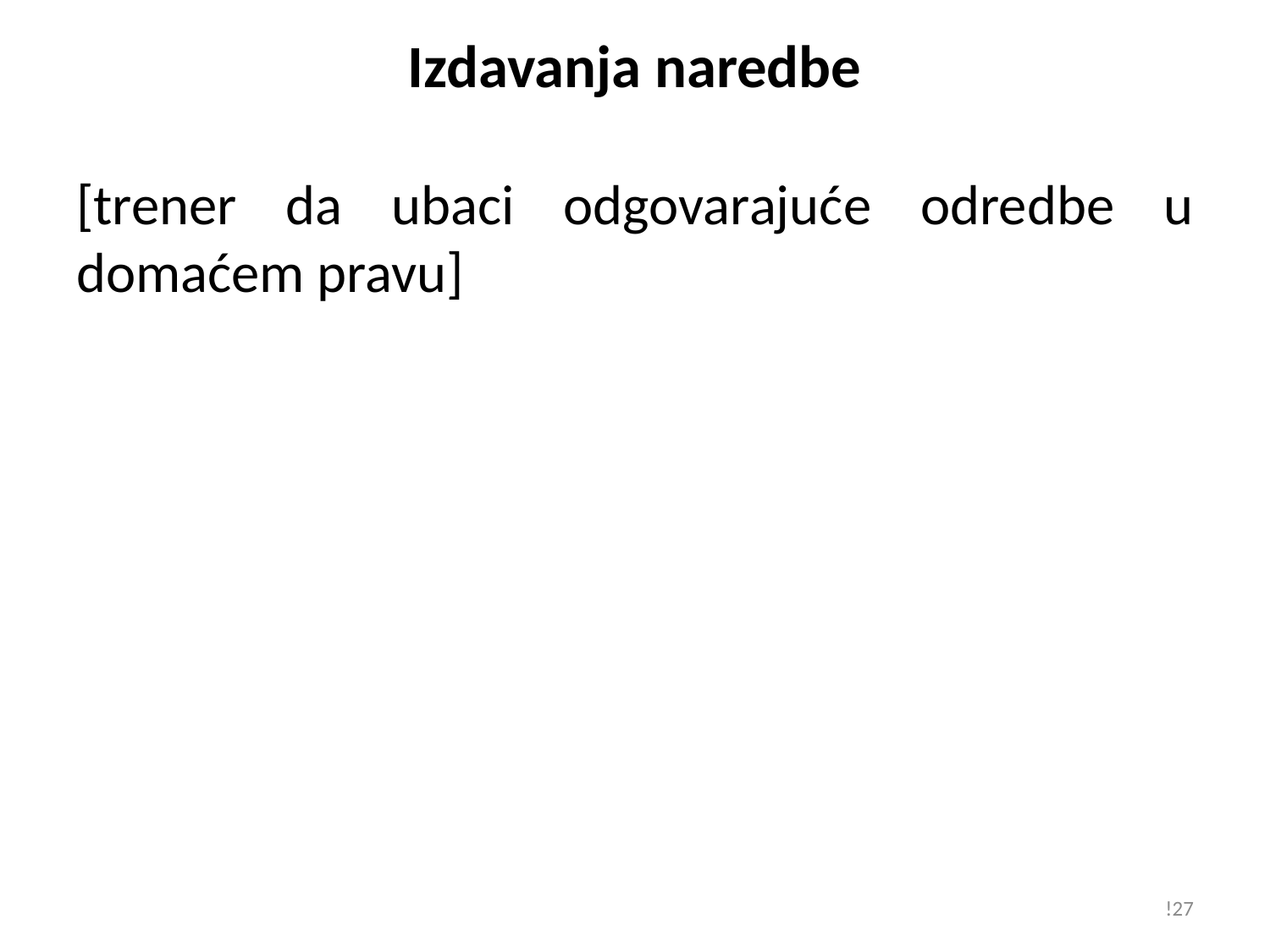

# Izdavanja naredbe
[trener da ubaci odgovarajuće odredbe u domaćem pravu]
!27